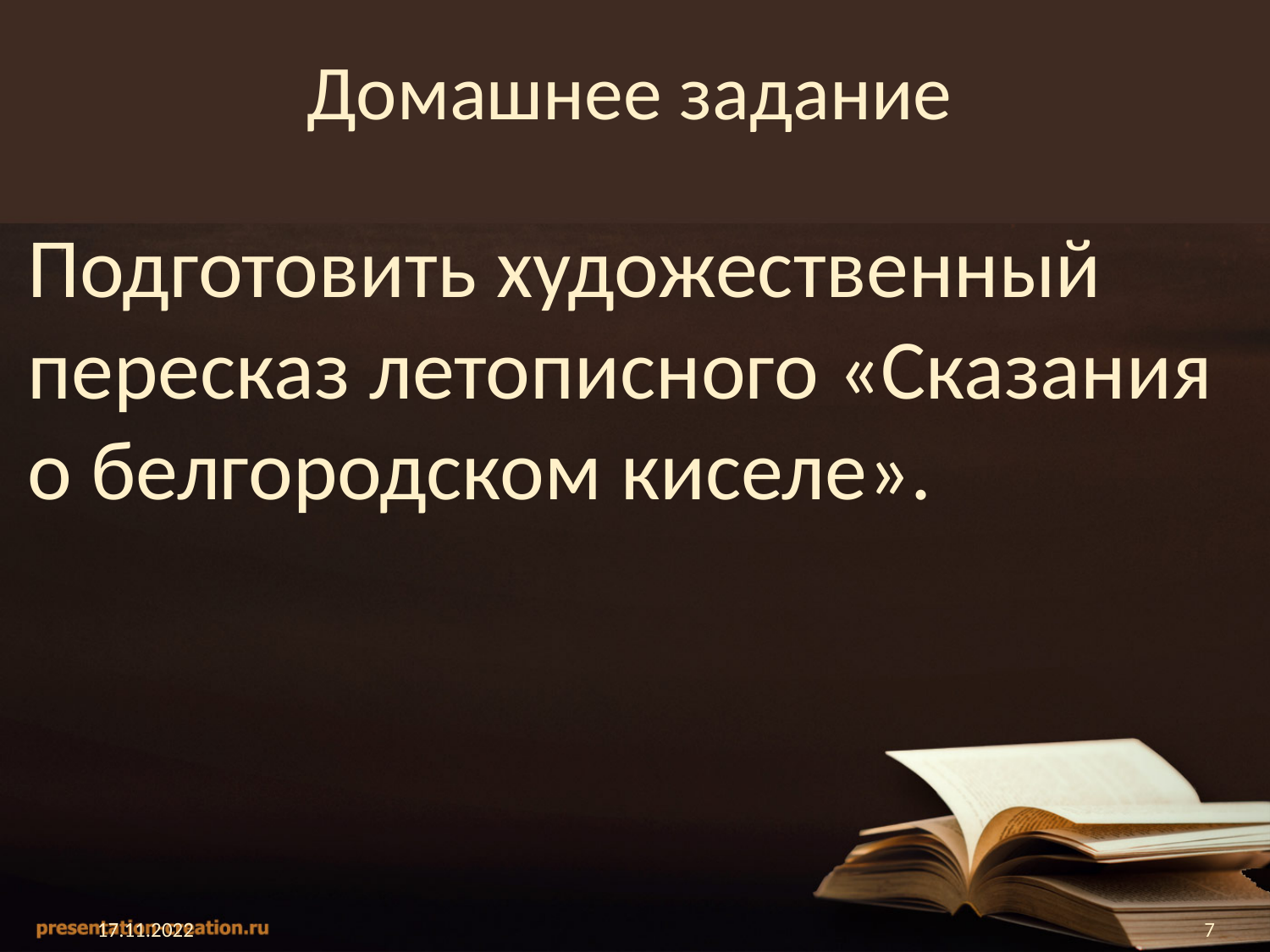

# Домашнее задание
Подготовить художественный пересказ летописного «Сказания о белгородском киселе».